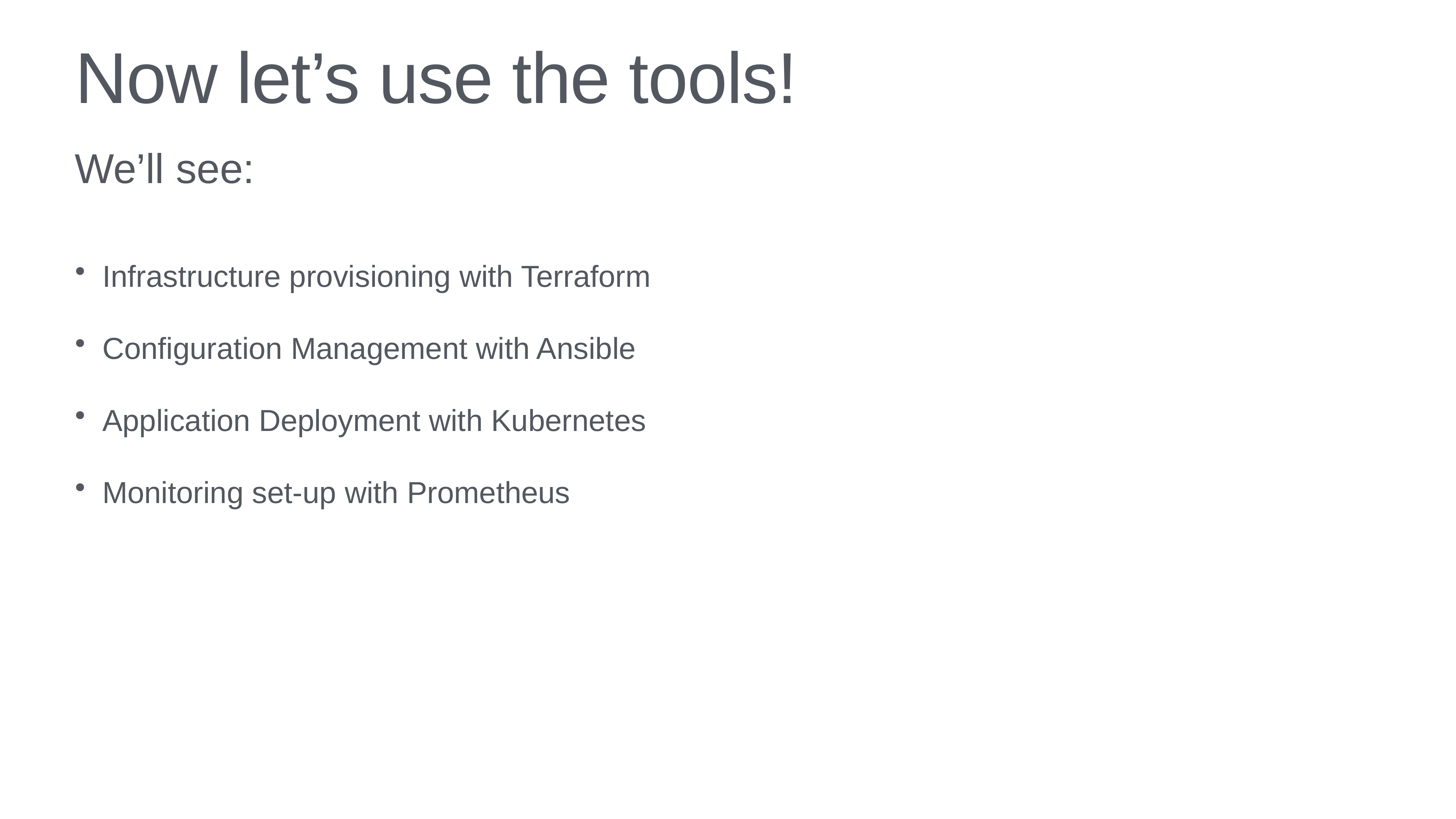

# Now let’s use the tools!
We’ll see:
Infrastructure provisioning with Terraform
Configuration Management with Ansible
Application Deployment with Kubernetes
Monitoring set-up with Prometheus